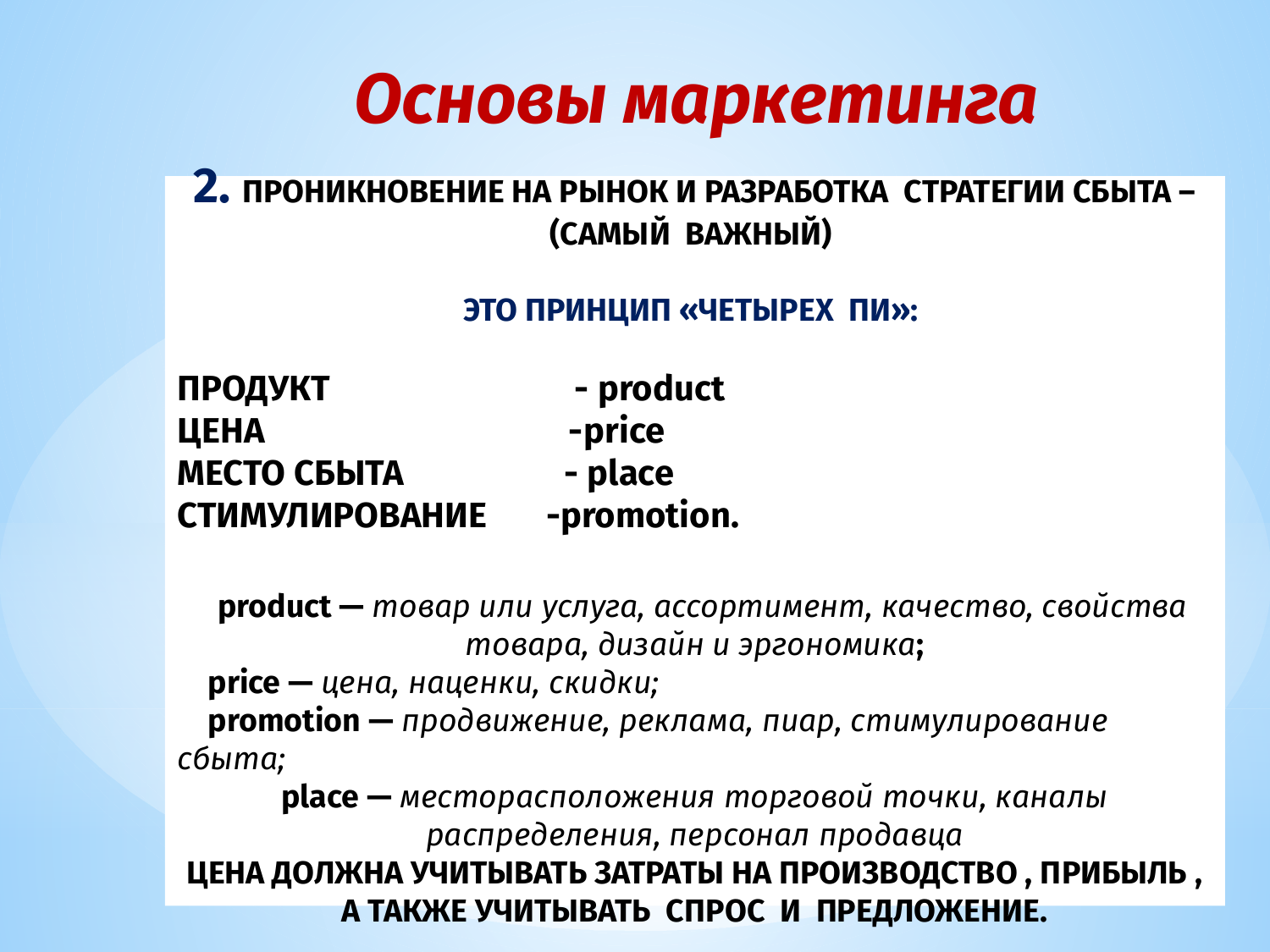

Основы маркетинга
2. ПРОНИКНОВЕНИЕ НА РЫНОК И РАЗРАБОТКА  СТРАТЕГИИ СБЫТА – (САМЫЙ  ВАЖНЫЙ)

ЭТО ПРИНЦИП «ЧЕТЫРЕХ  ПИ»:

ПРОДУКТ                             - product
ЦЕНА                                    -price
МЕСТО СБЫТА                   - place
СТИМУЛИРОВАНИЕ       -promotion.

  product — товар или услуга, ассортимент, качество, свойства товара, дизайн и эргономика;
    price — цена, наценки, скидки;
    promotion — продвижение, реклама, пиар, стимулирование сбыта;
place — месторасположения торговой точки, каналы распределения, персонал продавца
ЦЕНА ДОЛЖНА УЧИТЫВАТЬ ЗАТРАТЫ НА ПРОИЗВОДСТВО , ПРИБЫЛЬ , А ТАКЖЕ УЧИТЫВАТЬ  СПРОС  И  ПРЕДЛОЖЕНИЕ.